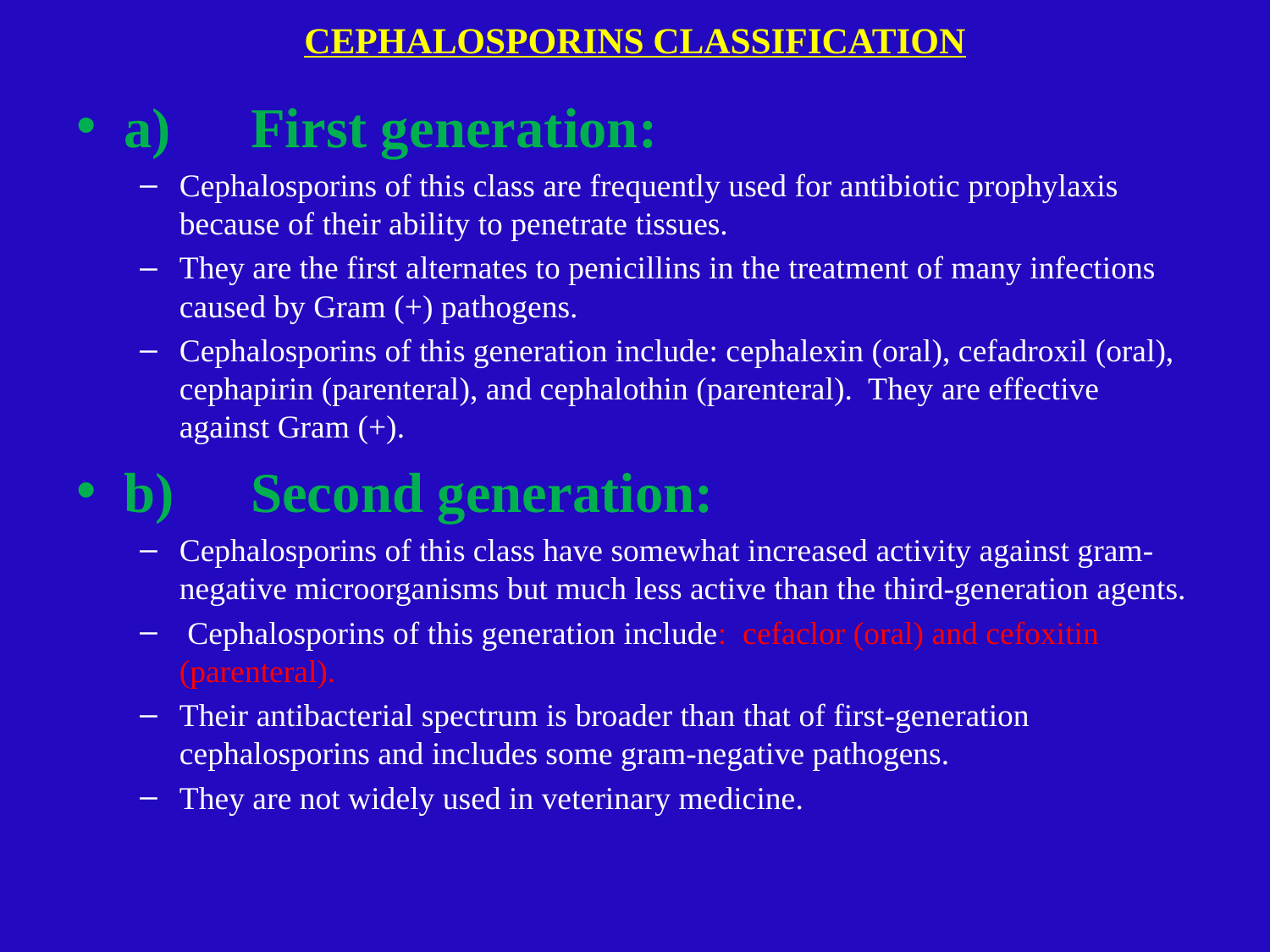

# CEPHALOSPORINS CLASSIFICATION
a)	First generation:
Cephalosporins of this class are frequently used for antibiotic prophylaxis because of their ability to penetrate tissues.
They are the first alternates to penicillins in the treatment of many infections caused by Gram (+) pathogens.
Cephalosporins of this generation include: cephalexin (oral), cefadroxil (oral), cephapirin (parenteral), and cephalothin (parenteral).  They are effective against Gram (+).
b)	Second generation:
Cephalosporins of this class have somewhat increased activity against gram-negative microorganisms but much less active than the third-generation agents.
 Cephalosporins of this generation include:  cefaclor (oral) and cefoxitin (parenteral).
Their antibacterial spectrum is broader than that of first-generation cephalosporins and includes some gram-negative pathogens.
They are not widely used in veterinary medicine.